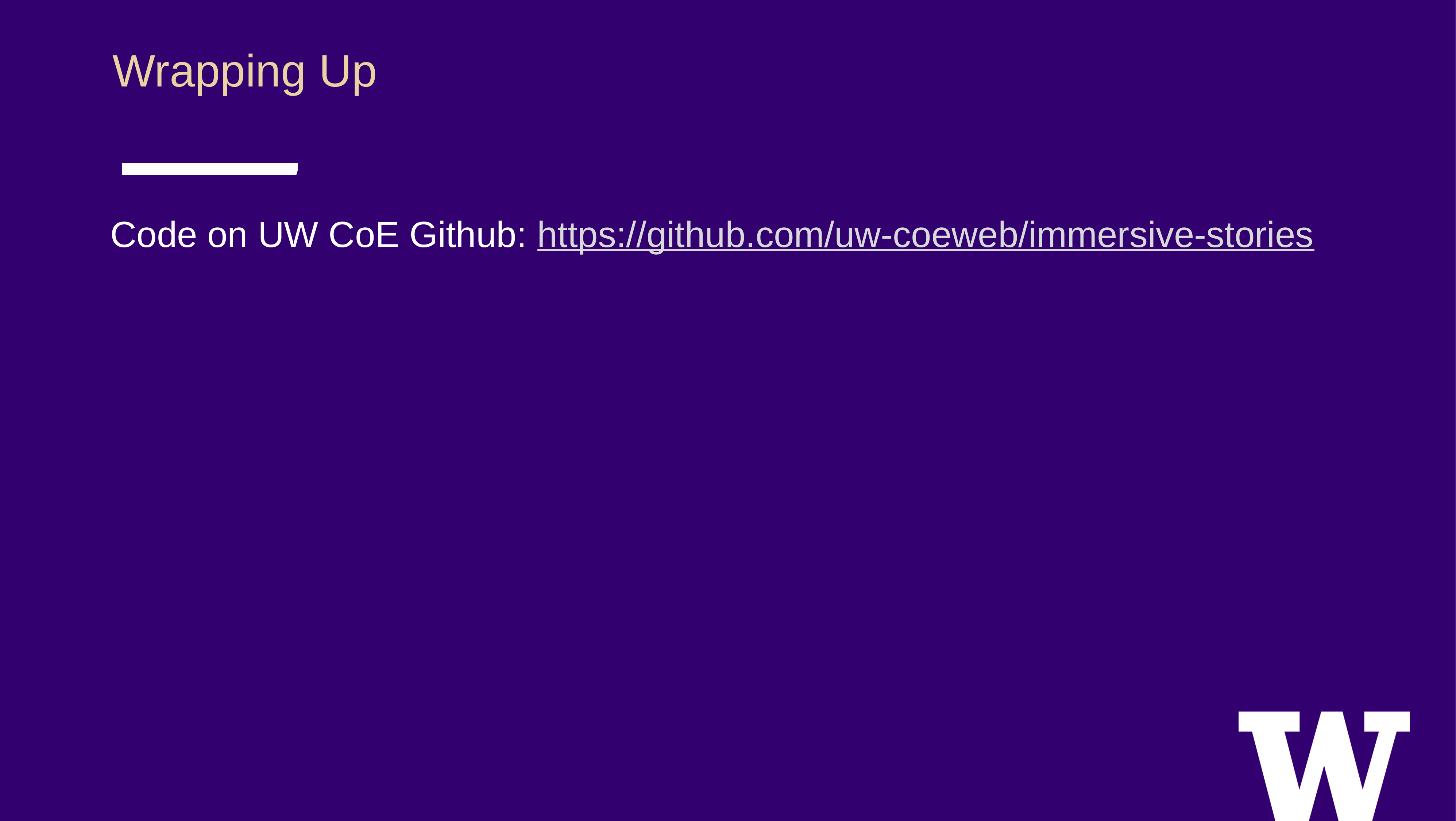

Wrapping Up
Code on UW CoE Github: https://github.com/uw-coeweb/immersive-stories